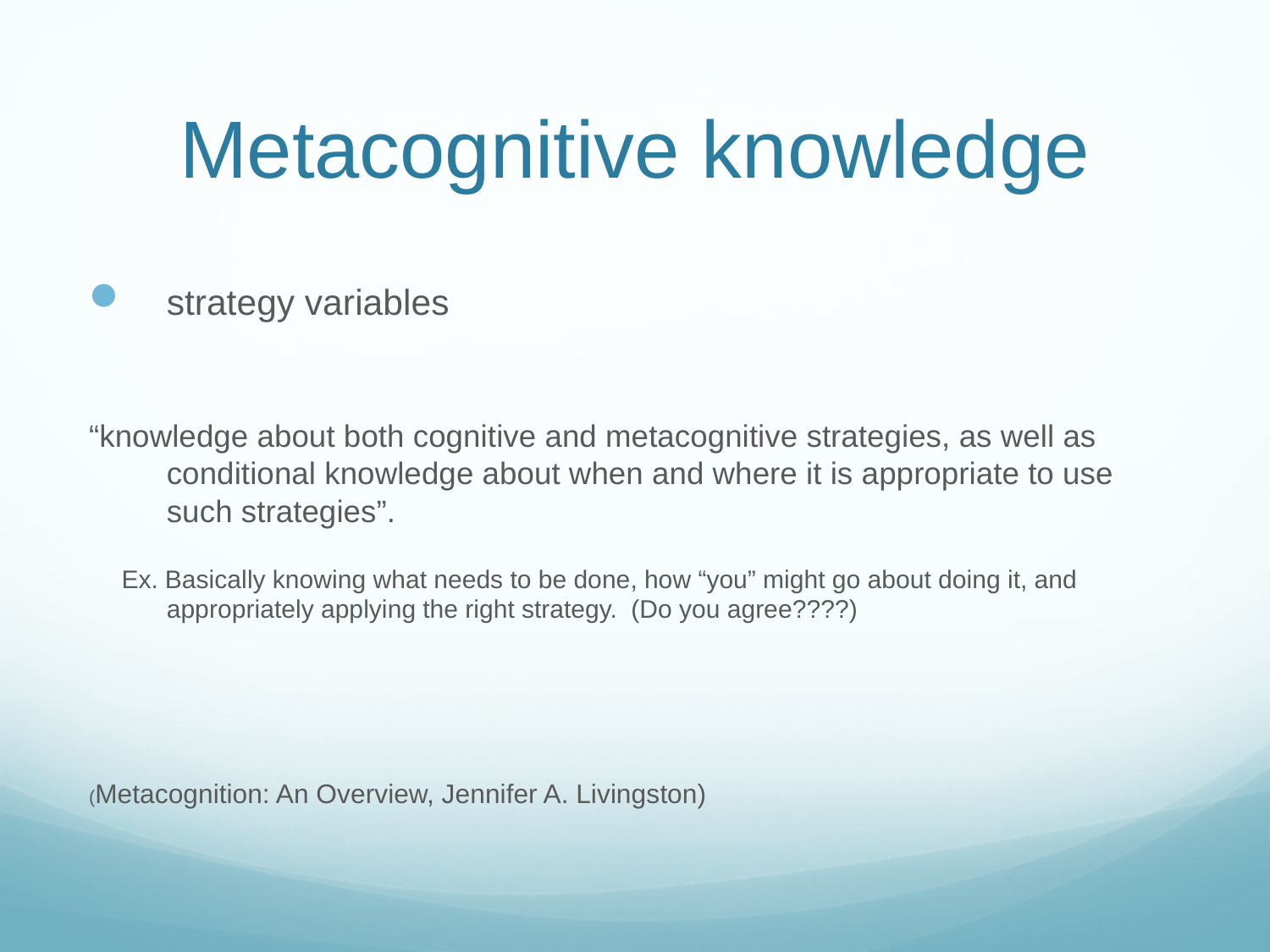

# Metacognitive knowledge

strategy variables

“knowledge about both cognitive and metacognitive strategies, as well as conditional knowledge about when and where it is appropriate to use such strategies”.
       Ex. Basically knowing what needs to be done, how “you” might go about doing it, and appropriately applying the right strategy.  (Do you agree????)

(Metacognition: An Overview, Jennifer A. Livingston)